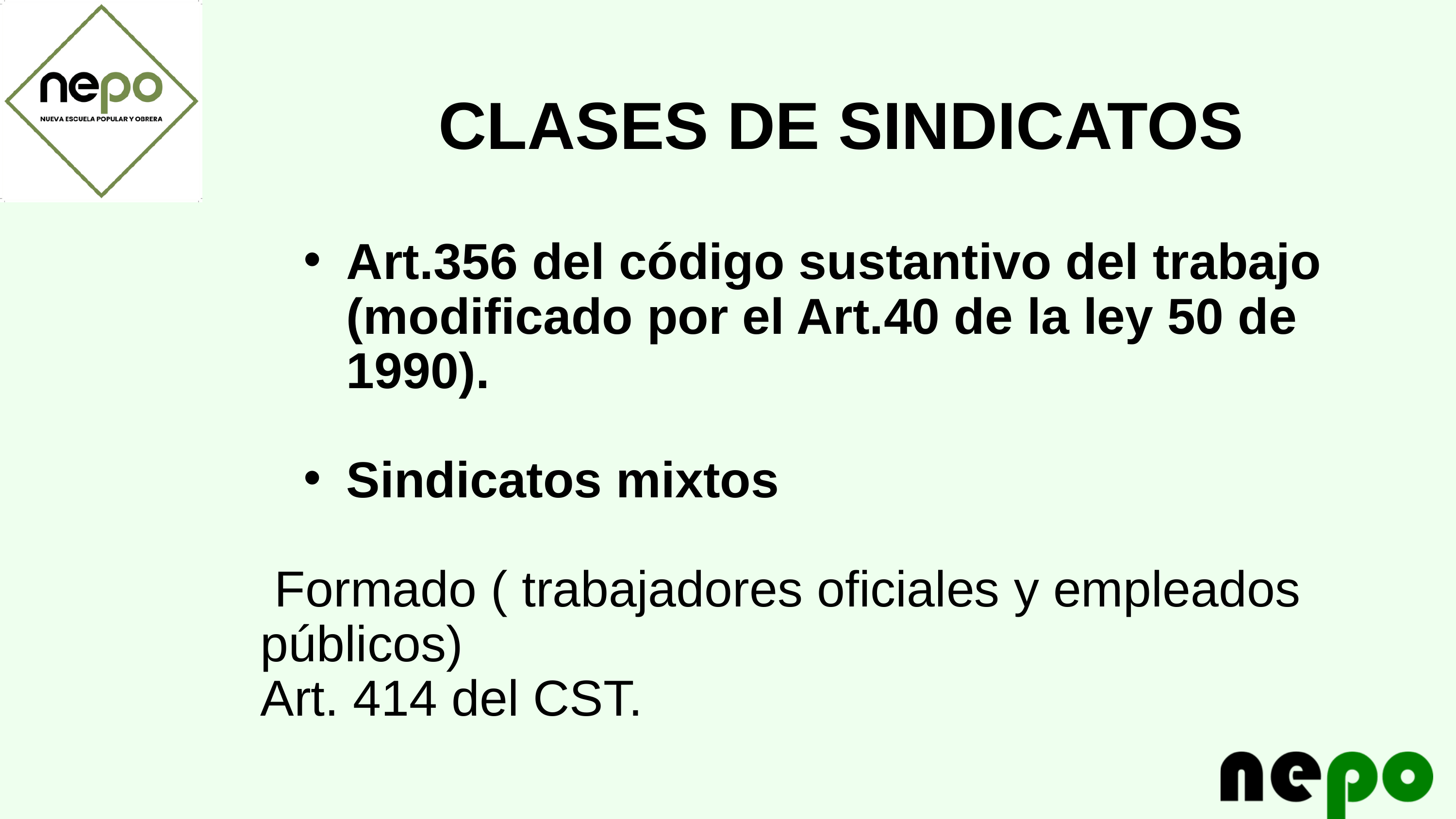

CLASES DE SINDICATOS

Art.356 del código sustantivo del trabajo (modificado por el Art.40 de la ley 50 de 1990).

Sindicatos mixtos

 Formado ( trabajadores oficiales y empleados públicos)
Art. 414 del CST.